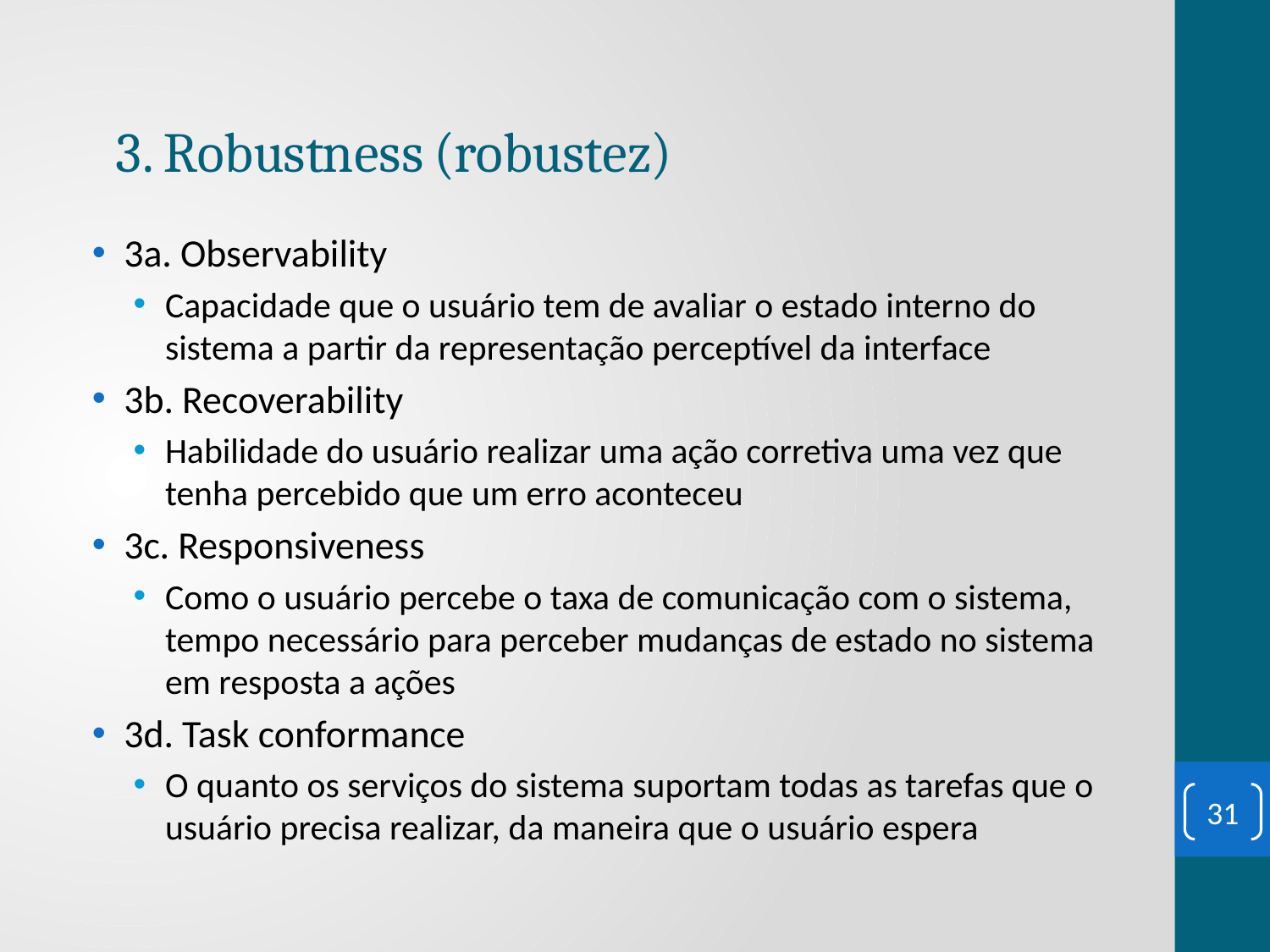

3. Robustness (robustez)
3a. Observability
Capacidade que o usuário tem de avaliar o estado interno do sistema a partir da representação perceptível da interface
3b. Recoverability
Habilidade do usuário realizar uma ação corretiva uma vez que tenha percebido que um erro aconteceu
3c. Responsiveness
Como o usuário percebe o taxa de comunicação com o sistema, tempo necessário para perceber mudanças de estado no sistema em resposta a ações
3d. Task conformance
O quanto os serviços do sistema suportam todas as tarefas que o usuário precisa realizar, da maneira que o usuário espera
31